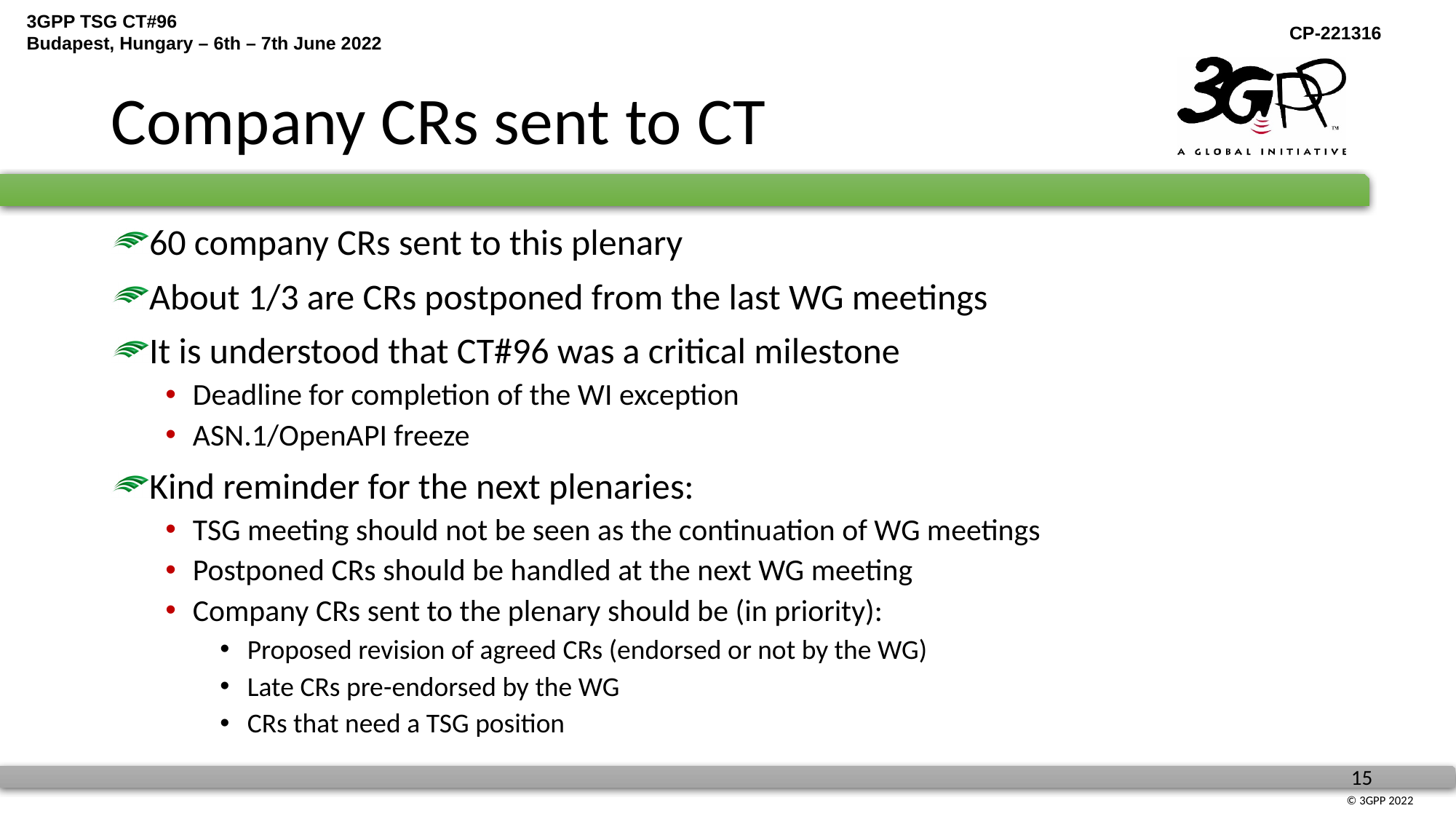

# Company CRs sent to CT
60 company CRs sent to this plenary
About 1/3 are CRs postponed from the last WG meetings
It is understood that CT#96 was a critical milestone
Deadline for completion of the WI exception
ASN.1/OpenAPI freeze
Kind reminder for the next plenaries:
TSG meeting should not be seen as the continuation of WG meetings
Postponed CRs should be handled at the next WG meeting
Company CRs sent to the plenary should be (in priority):
Proposed revision of agreed CRs (endorsed or not by the WG)
Late CRs pre-endorsed by the WG
CRs that need a TSG position